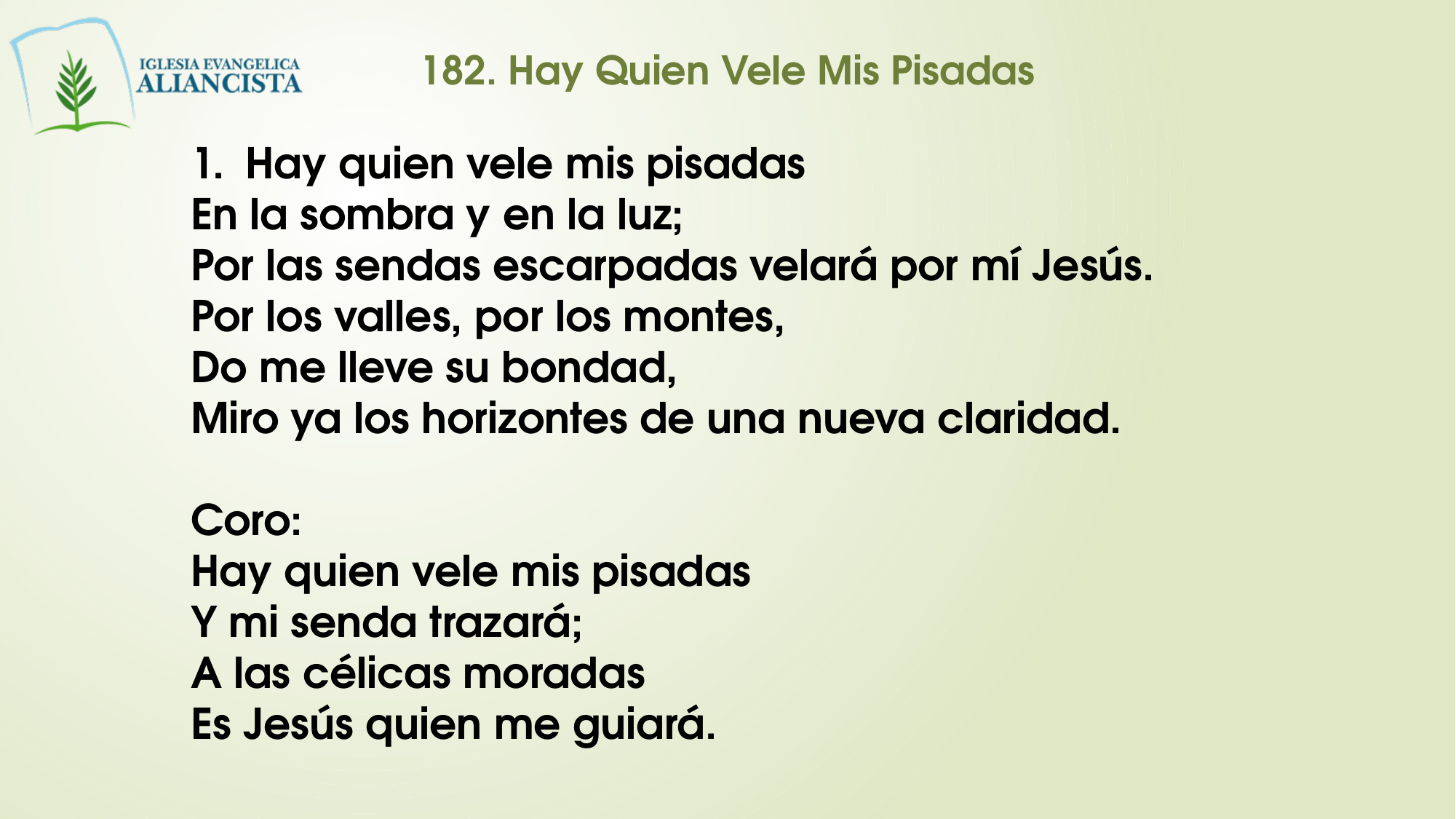

182. Hay Quien Vele Mis Pisadas
Hay quien vele mis pisadas
En la sombra y en la luz;
Por las sendas escarpadas velará por mí Jesús.
Por los valles, por los montes,
Do me lleve su bondad,
Miro ya los horizontes de una nueva claridad.

Coro:
Hay quien vele mis pisadas
Y mi senda trazará;
A las célicas moradas
Es Jesús quien me guiará.